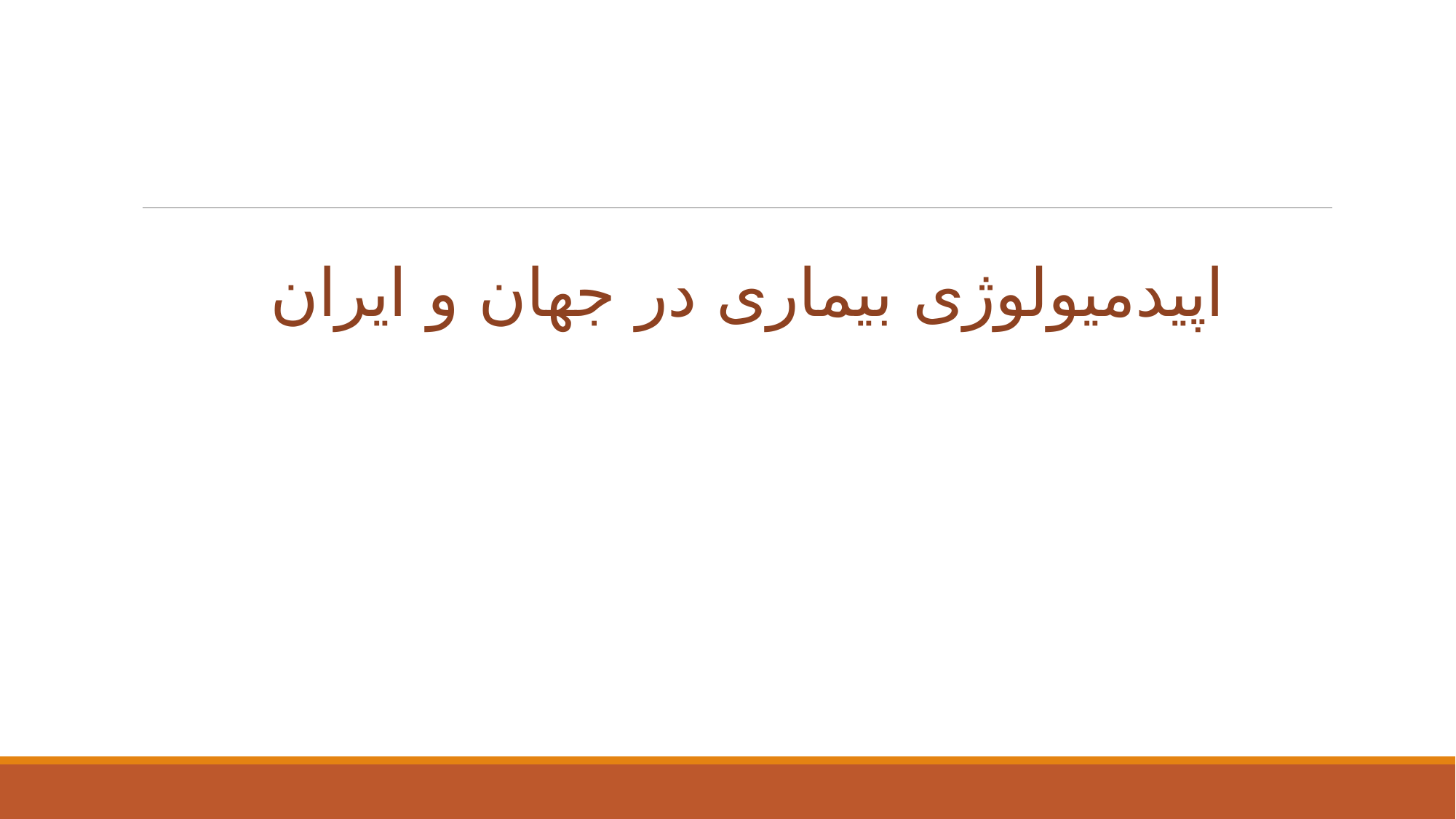

# اپیدمیولوژی بیماری در جهان و ایران